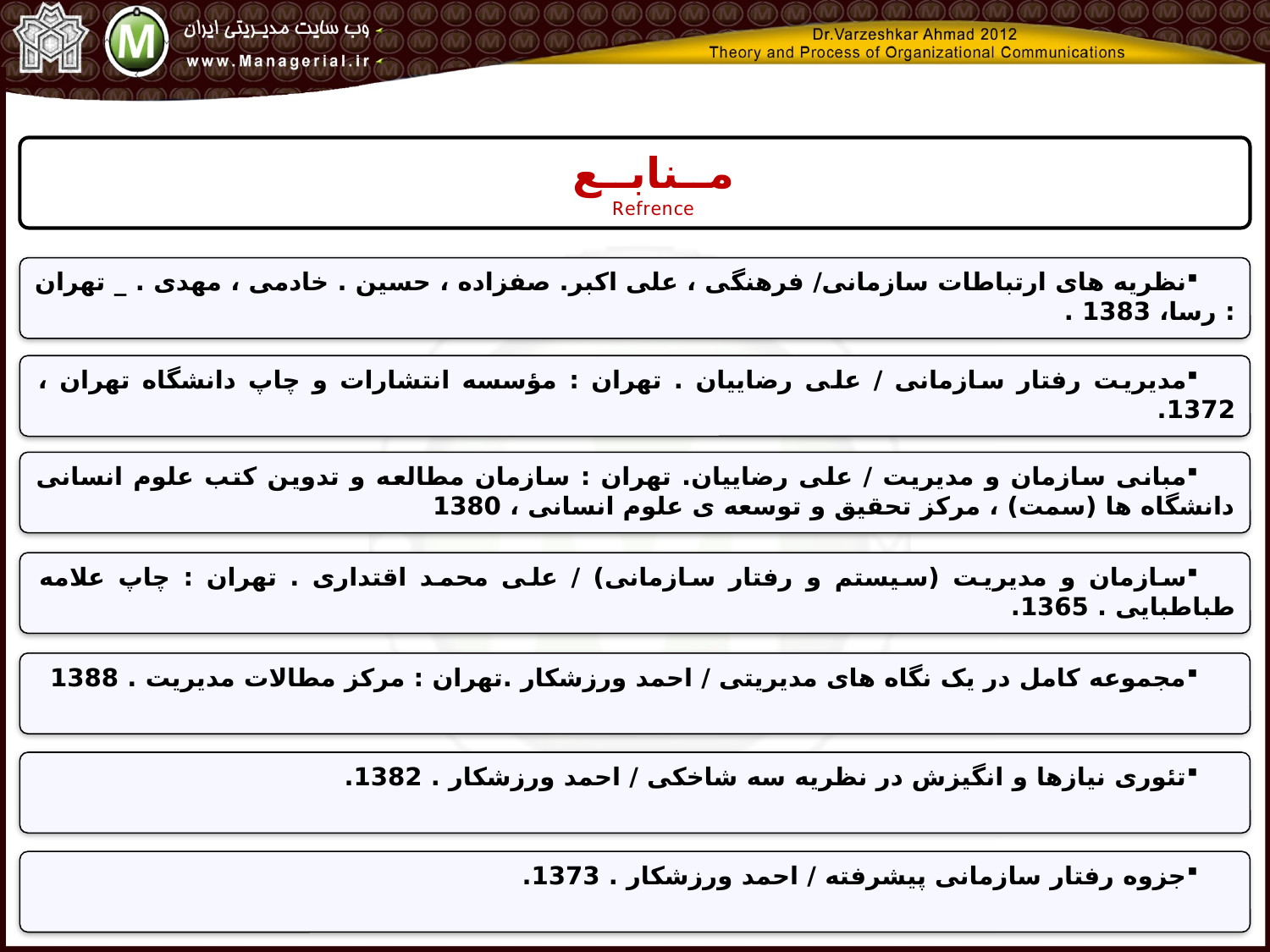

مــنابــع
Refrence
نظریه های ارتباطات سازمانی/ فرهنگی ، علی اکبر. صفزاده ، حسین . خادمی ، مهدی . _ تهران : رسا، 1383 .
مدیریت رفتار سازمانی / علی رضاییان . تهران : مؤسسه انتشارات و چاپ دانشگاه تهران ، 1372.
مبانی سازمان و مدیریت / علی رضاییان. تهران : سازمان مطالعه و تدوین کتب علوم انسانی دانشگاه ها (سمت) ، مرکز تحقیق و توسعه ی علوم انسانی ، 1380
سازمان و مدیریت (سیستم و رفتار سازمانی) / علی محمد اقتداری . تهران : چاپ علامه طباطبایی . 1365.
مجموعه کامل در یک نگاه های مدیریتی / احمد ورزشکار .تهران : مرکز مطالات مدیریت . 1388
تئوری نیازها و انگیزش در نظریه سه شاخکی / احمد ورزشکار . 1382.
جزوه رفتار سازمانی پیشرفته / احمد ورزشکار . 1373.